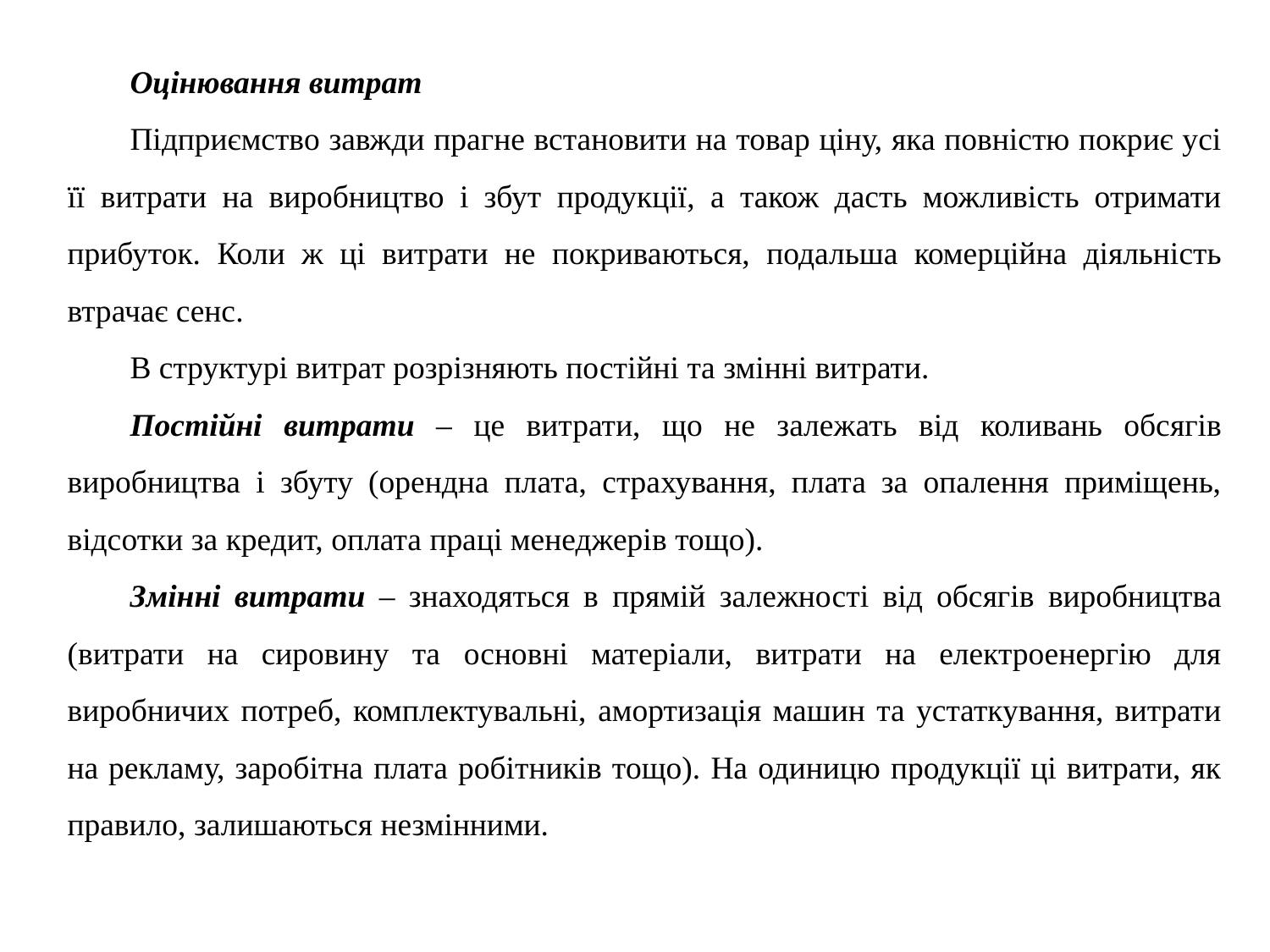

Оцінювання витрат
Підприємство завжди прагне встановити на товар ціну, яка повністю покриє усі її витрати на виробництво і збут продукції, а також дасть можливість отримати прибуток. Коли ж ці витрати не покриваються, подальша комерційна діяльність втрачає сенс.
В структурі витрат розрізняють постійні та змінні витрати.
Постійні витрати – це витрати, що не залежать від коливань обсягів виробництва і збуту (орендна плата, страхування, плата за опалення приміщень, відсотки за кредит, оплата праці менеджерів тощо).
Змінні витрати – знаходяться в прямій залежності від обсягів виробництва (витрати на сировину та основні матеріали, витрати на електроенергію для виробничих потреб, комплектувальні, амортизація машин та устаткування, витрати на рекламу, заробітна плата робітників тощо). На одиницю продукції ці витрати, як правило, залишаються незмінними.